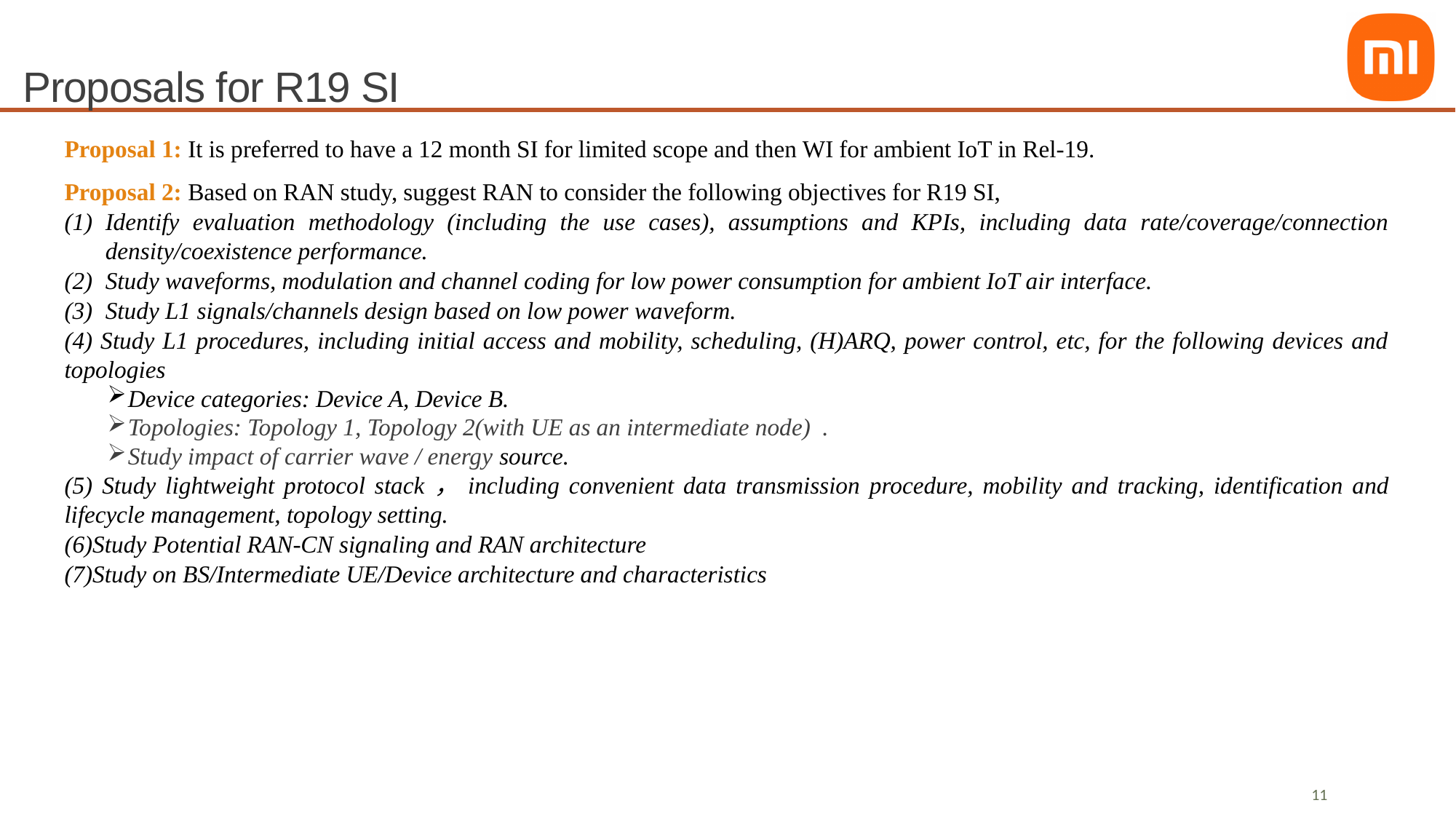

# Proposals for R19 SI
Proposal 1: It is preferred to have a 12 month SI for limited scope and then WI for ambient IoT in Rel-19.
Proposal 2: Based on RAN study, suggest RAN to consider the following objectives for R19 SI,
Identify evaluation methodology (including the use cases), assumptions and KPIs, including data rate/coverage/connection density/coexistence performance.
Study waveforms, modulation and channel coding for low power consumption for ambient IoT air interface.
Study L1 signals/channels design based on low power waveform.
(4) Study L1 procedures, including initial access and mobility, scheduling, (H)ARQ, power control, etc, for the following devices and topologies
Device categories: Device A, Device B.
Topologies: Topology 1, Topology 2(with UE as an intermediate node)  .
Study impact of carrier wave / energy source.
(5) Study lightweight protocol stack，including convenient data transmission procedure, mobility and tracking, identification and lifecycle management, topology setting.
(6)Study Potential RAN-CN signaling and RAN architecture
(7)Study on BS/Intermediate UE/Device architecture and characteristics